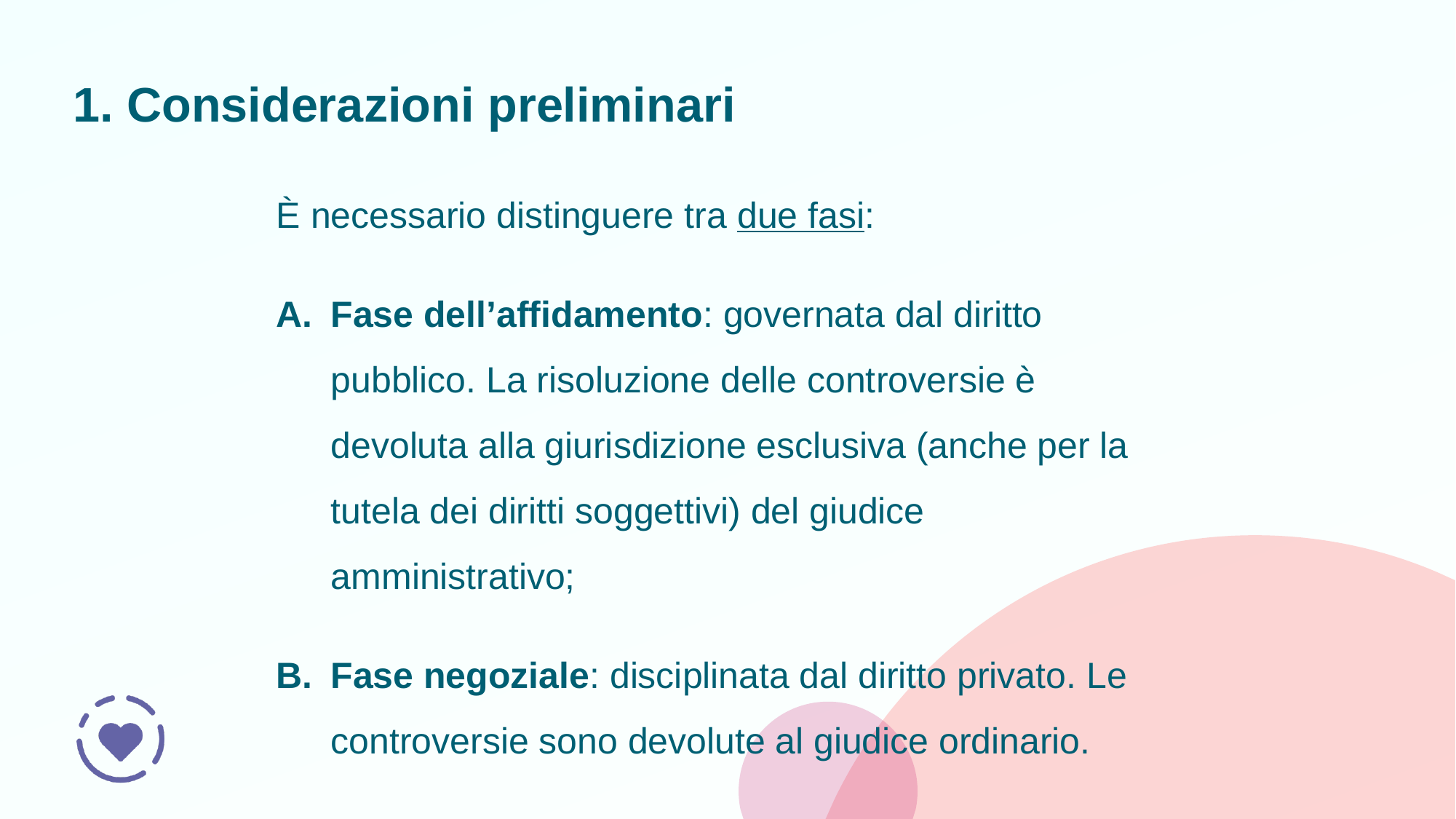

# 1. Considerazioni preliminari
È necessario distinguere tra due fasi:
Fase dell’affidamento: governata dal diritto pubblico. La risoluzione delle controversie è devoluta alla giurisdizione esclusiva (anche per la tutela dei diritti soggettivi) del giudice amministrativo;
Fase negoziale: disciplinata dal diritto privato. Le controversie sono devolute al giudice ordinario.